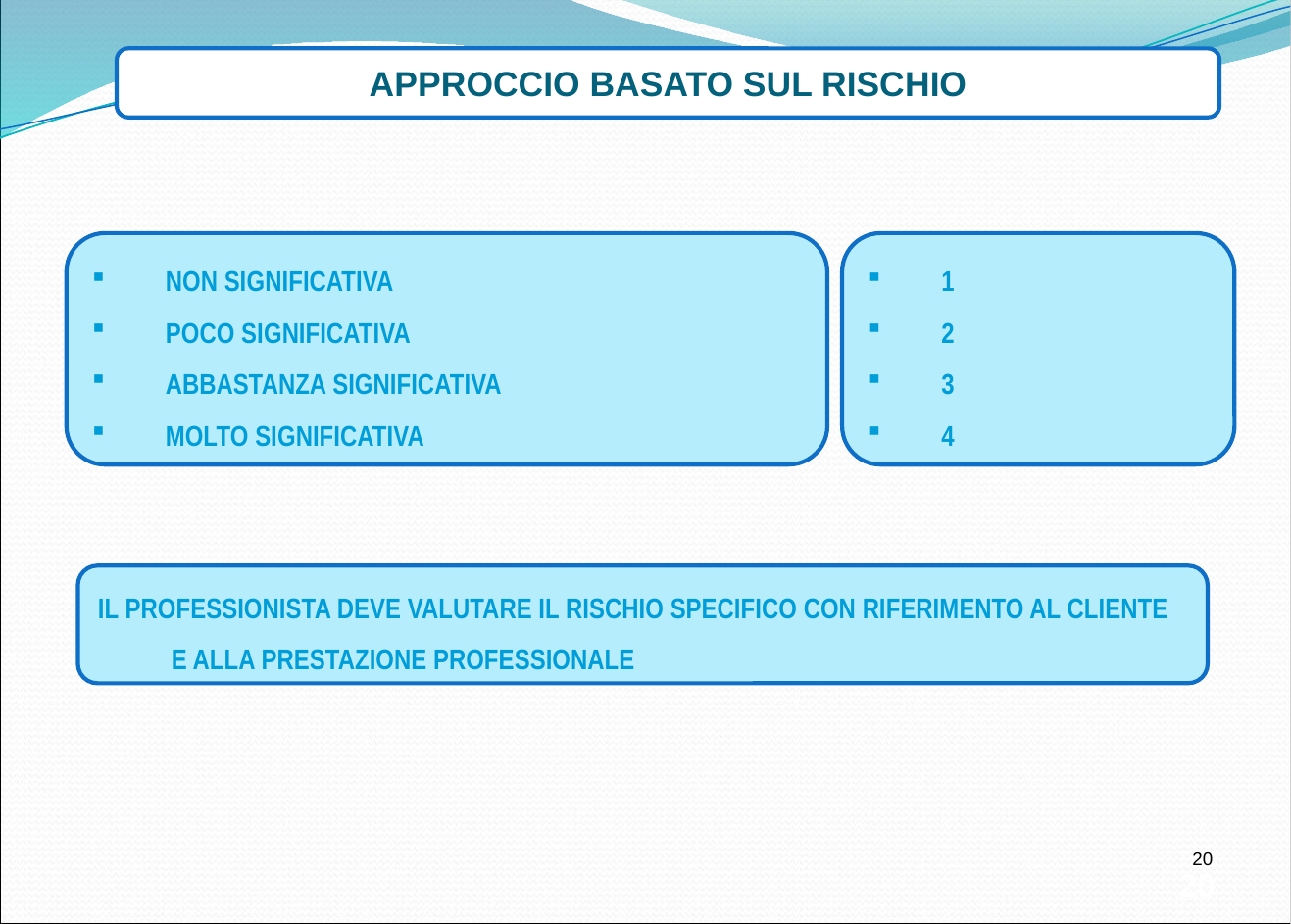

APPROCCIO BASATO SUL RISCHIO
NON SIGNIFICATIVA
POCO SIGNIFICATIVA
ABBASTANZA SIGNIFICATIVA
MOLTO SIGNIFICATIVA
1
2
3
4
IL PROFESSIONISTA DEVE VALUTARE IL RISCHIO SPECIFICO CON RIFERIMENTO AL CLIENTE E ALLA PRESTAZIONE PROFESSIONALE
20
20